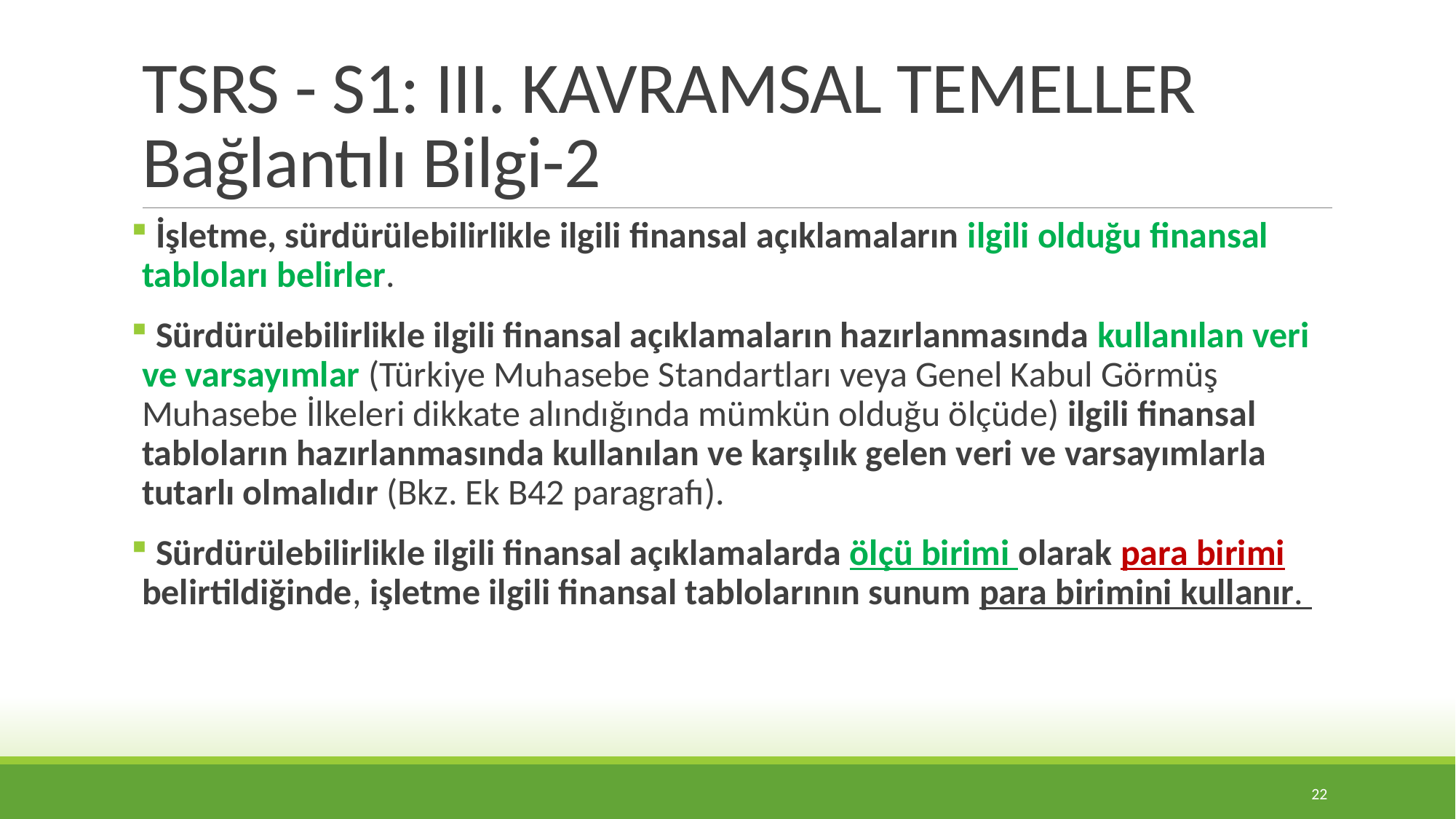

# TSRS - S1: III. KAVRAMSAL TEMELLER Bağlantılı Bilgi-2
 İşletme, sürdürülebilirlikle ilgili finansal açıklamaların ilgili olduğu finansal tabloları belirler.
 Sürdürülebilirlikle ilgili finansal açıklamaların hazırlanmasında kullanılan veri ve varsayımlar (Türkiye Muhasebe Standartları veya Genel Kabul Görmüş Muhasebe İlkeleri dikkate alındığında mümkün olduğu ölçüde) ilgili finansal tabloların hazırlanmasında kullanılan ve karşılık gelen veri ve varsayımlarla tutarlı olmalıdır (Bkz. Ek B42 paragrafı).
 Sürdürülebilirlikle ilgili finansal açıklamalarda ölçü birimi olarak para birimi belirtildiğinde, işletme ilgili finansal tablolarının sunum para birimini kullanır.
22